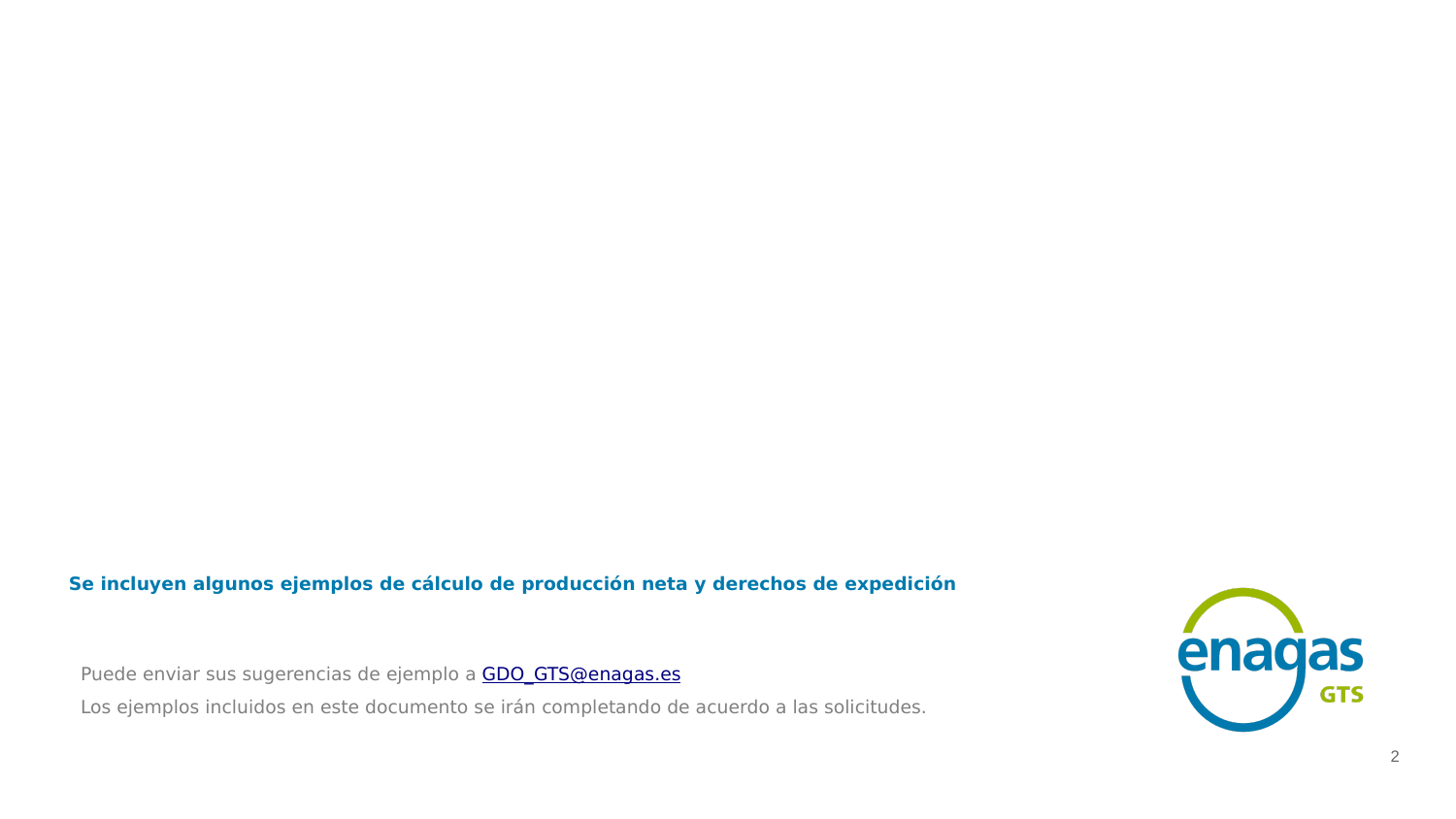

Se incluyen algunos ejemplos de cálculo de producción neta y derechos de expedición
Puede enviar sus sugerencias de ejemplo a GDO_GTS@enagas.es
Los ejemplos incluidos en este documento se irán completando de acuerdo a las solicitudes.
2